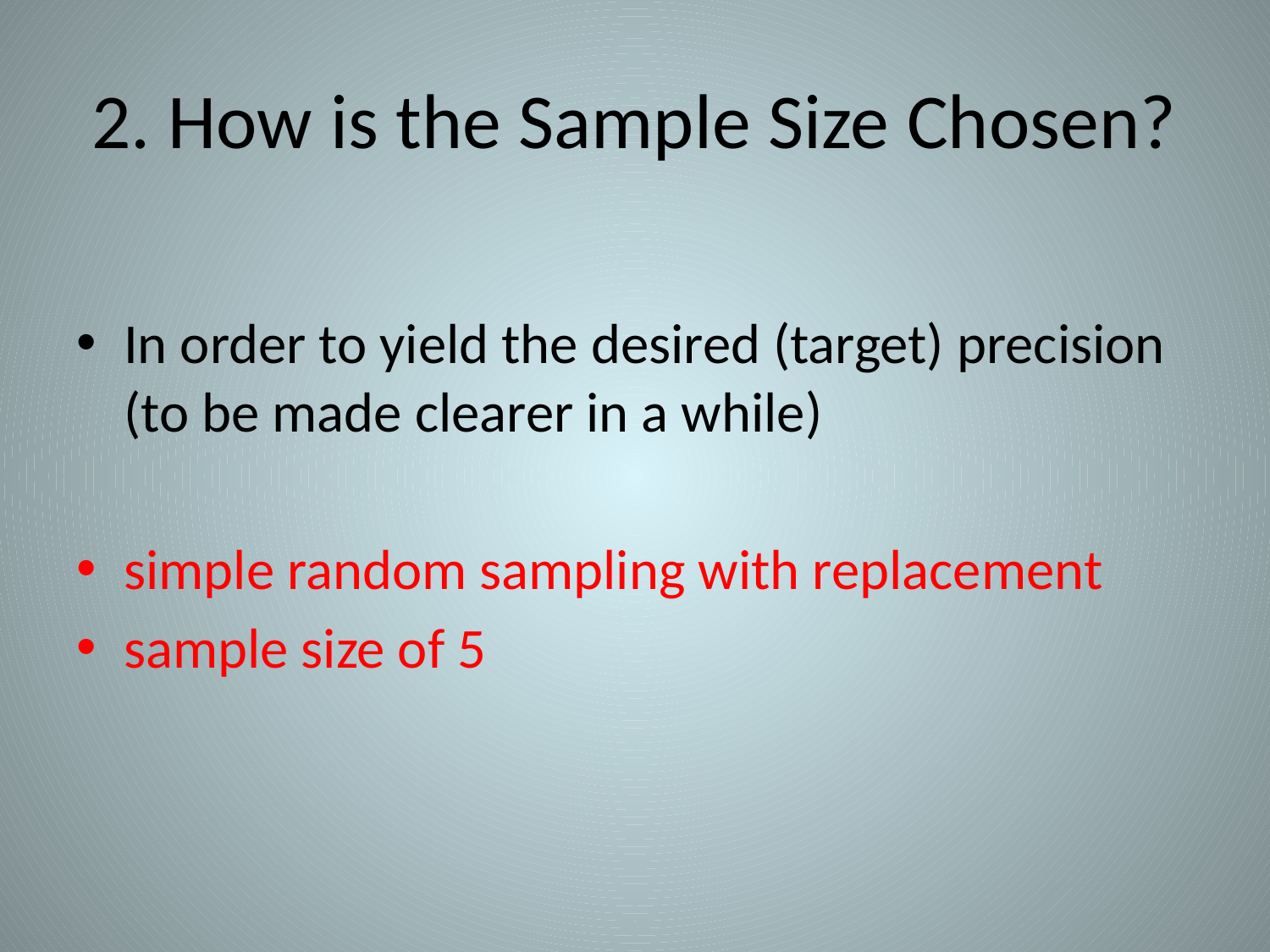

# 2. How is the Sample Size Chosen?

In order to yield the desired (target) precision (to be made clearer in a while)

simple random sampling with replacement
sample size of 5